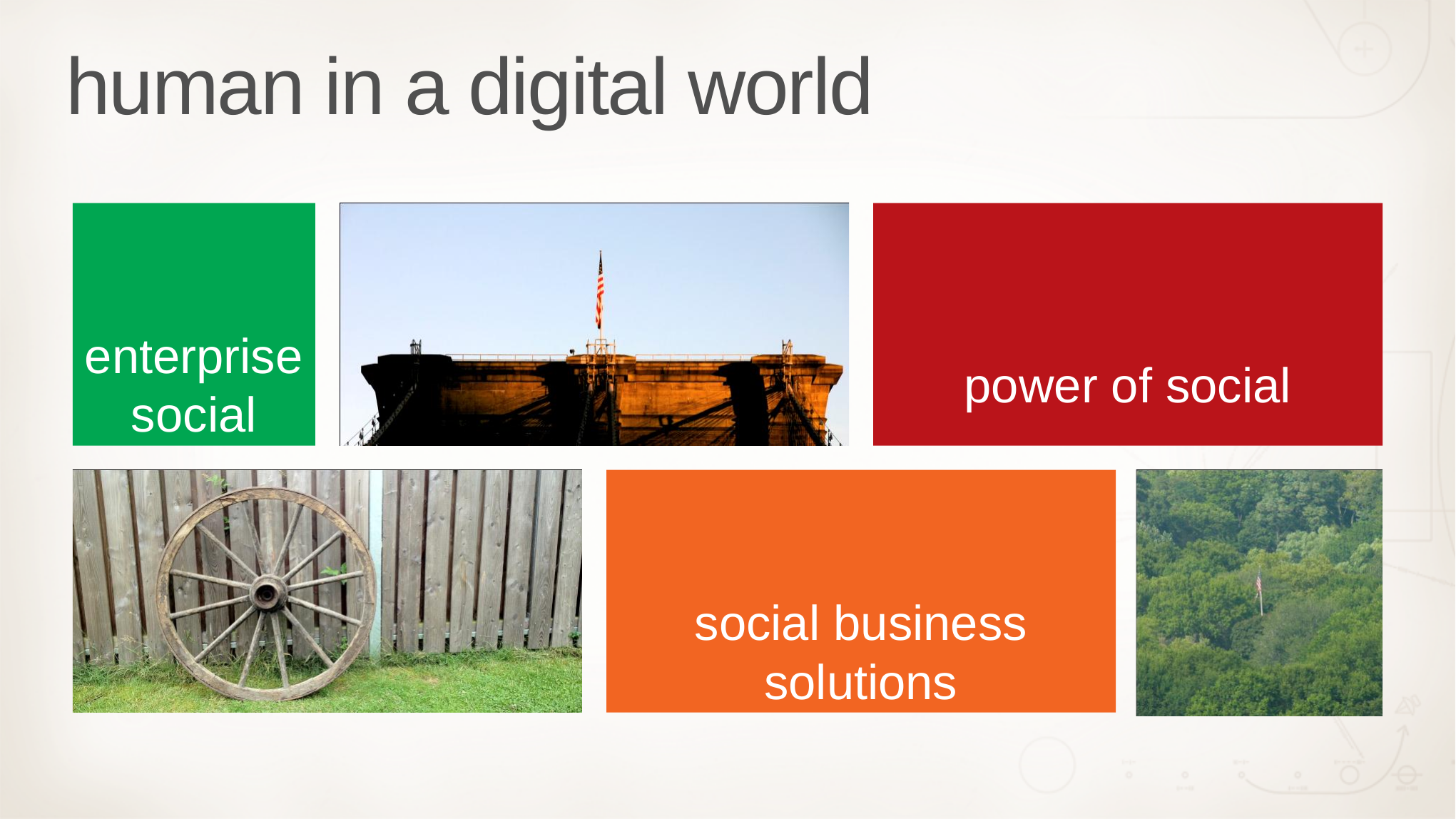

# human in a digital world

enterprise
social

power of social

social business solutions

succeed